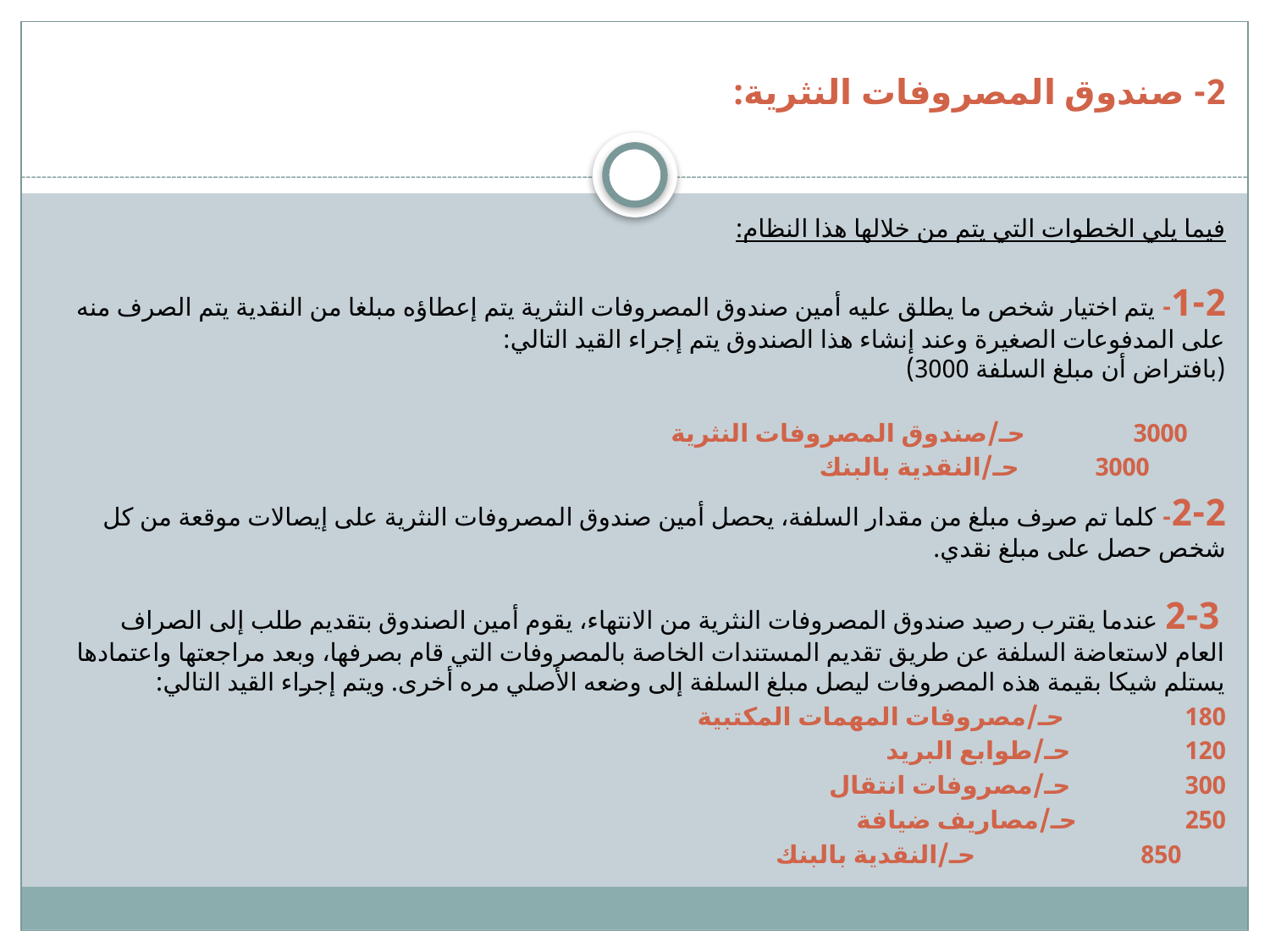

2- صندوق المصروفات النثرية:

فيما يلي الخطوات التي يتم من خلالها هذا النظام:
1-2- يتم اختيار شخص ما يطلق عليه أمين صندوق المصروفات النثرية يتم إعطاؤه مبلغا من النقدية يتم الصرف منه على المدفوعات الصغيرة وعند إنشاء هذا الصندوق يتم إجراء القيد التالي:
(بافتراض أن مبلغ السلفة 3000)
      3000                 حـ/صندوق المصروفات النثرية
            3000            حـ/النقدية بالبنك
2-2- كلما تم صرف مبلغ من مقدار السلفة، يحصل أمين صندوق المصروفات النثرية على إيصالات موقعة من كل شخص حصل على مبلغ نقدي.
 3-2 عندما يقترب رصيد صندوق المصروفات النثرية من الانتهاء، يقوم أمين الصندوق بتقديم طلب إلى الصراف العام لاستعاضة السلفة عن طريق تقديم المستندات الخاصة بالمصروفات التي قام بصرفها، وبعد مراجعتها واعتمادها يستلم شيكا بقيمة هذه المصروفات ليصل مبلغ السلفة إلى وضعه الأصلي مره أخرى. ويتم إجراء القيد التالي:
180                   حـ/مصروفات المهمات المكتبية
120                  حـ/طوابع البريد
300                  حـ/مصروفات انتقال
250                 حـ/مصاريف ضيافة
       850                          حـ/النقدية بالبنك